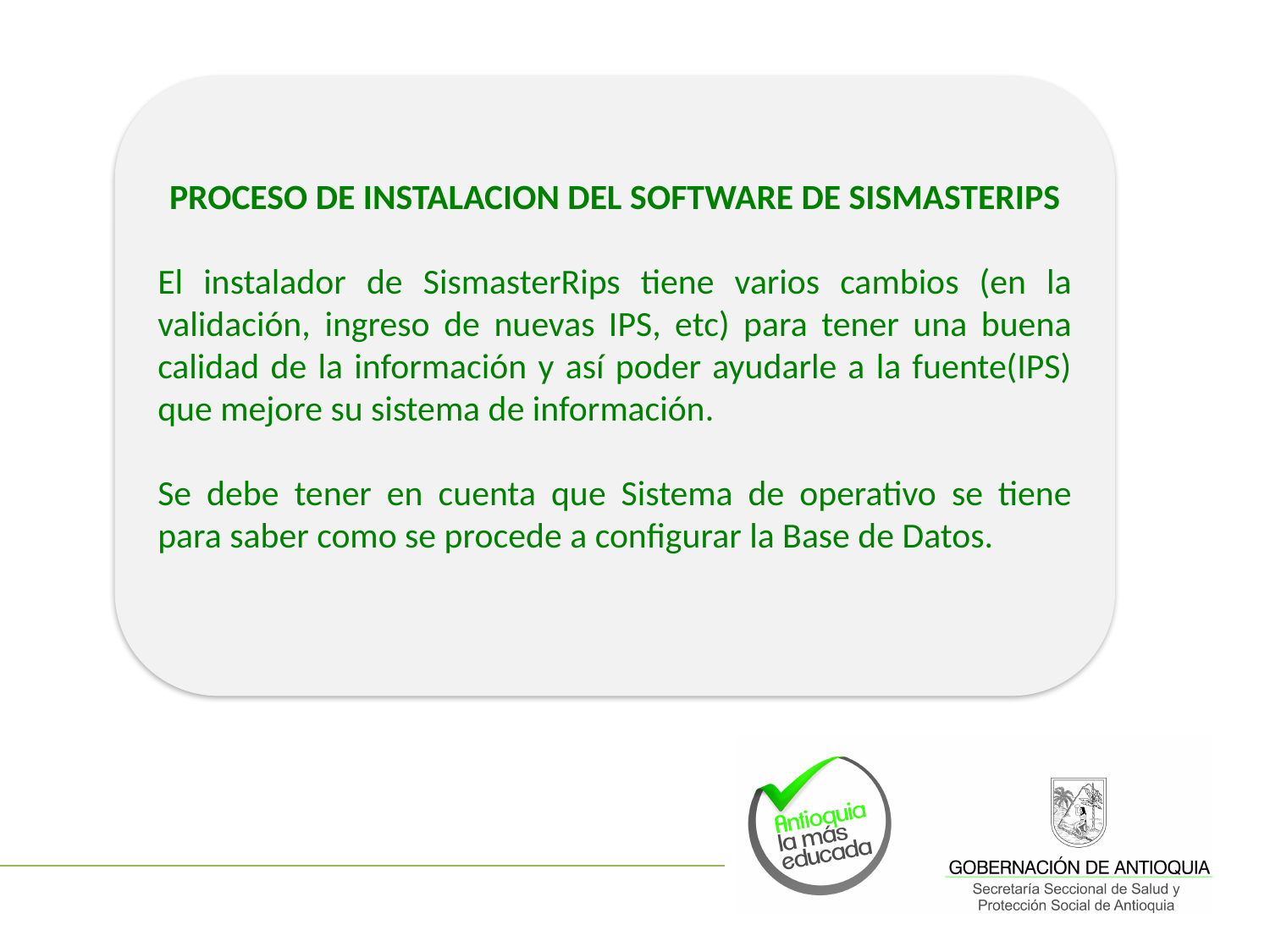

PROCESO DE INSTALACION DEL SOFTWARE DE SISMASTERIPS

El instalador de SismasterRips tiene varios cambios (en la validación, ingreso de nuevas IPS, etc) para tener una buena calidad de la información y así poder ayudarle a la fuente(IPS) que mejore su sistema de información.

Se debe tener en cuenta que Sistema de operativo se tiene para saber como se procede a configurar la Base de Datos.